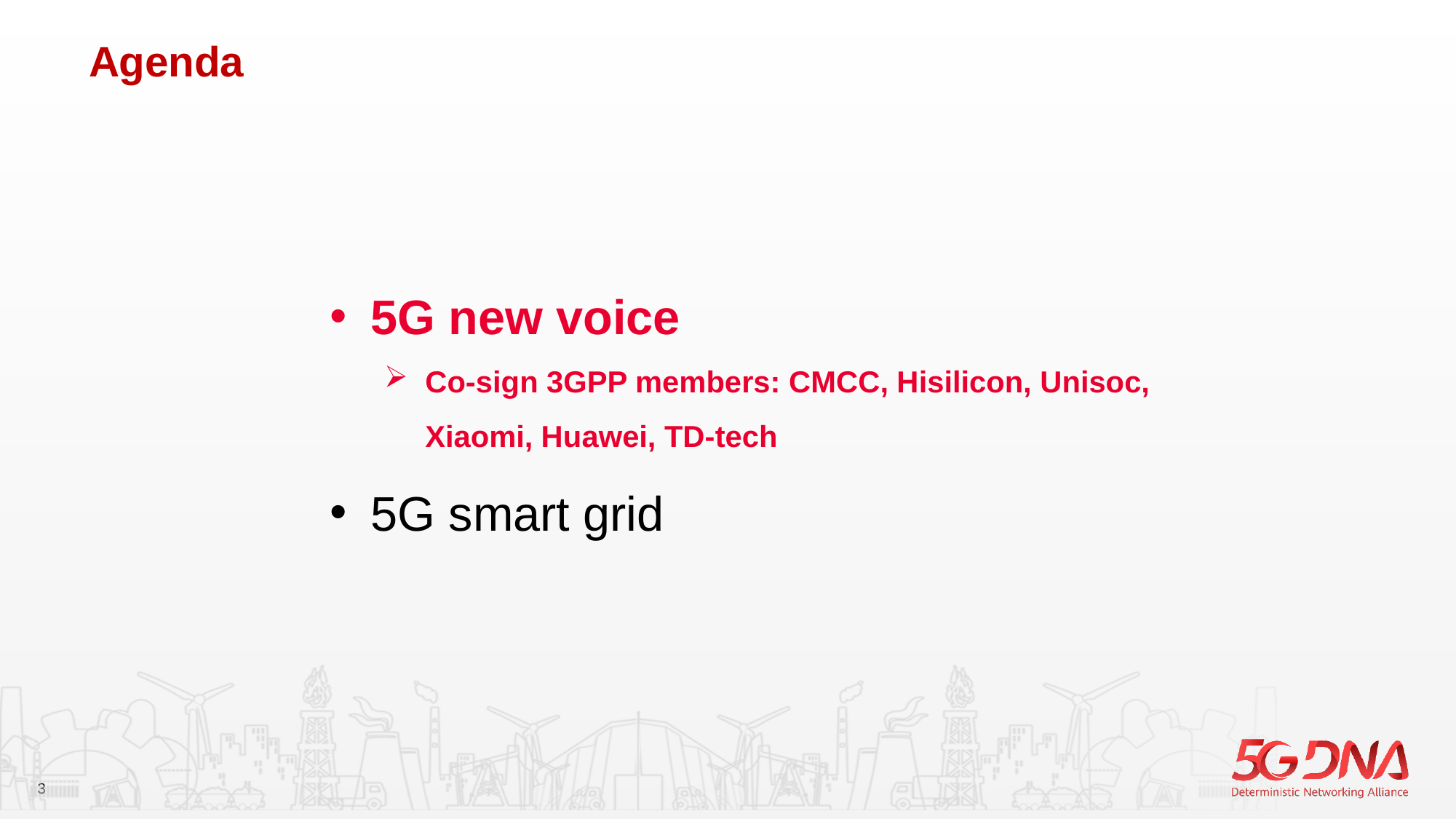

Agenda
5G new voice
Co-sign 3GPP members: CMCC, Hisilicon, Unisoc, Xiaomi, Huawei, TD-tech
5G smart grid